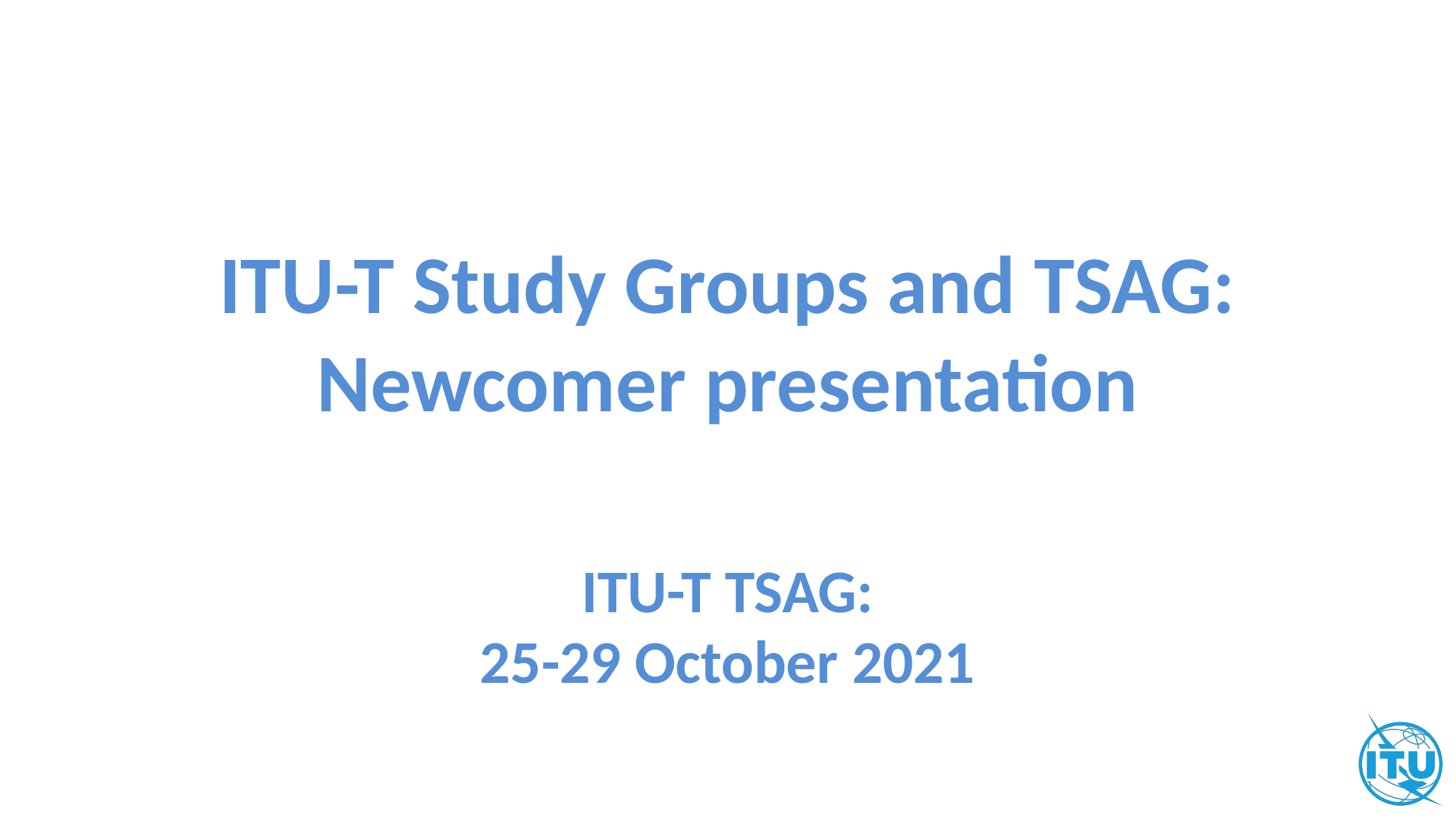

ITU-T Study Groups and TSAG:
Newcomer presentation
ITU-T TSAG:
25-29 October 2021